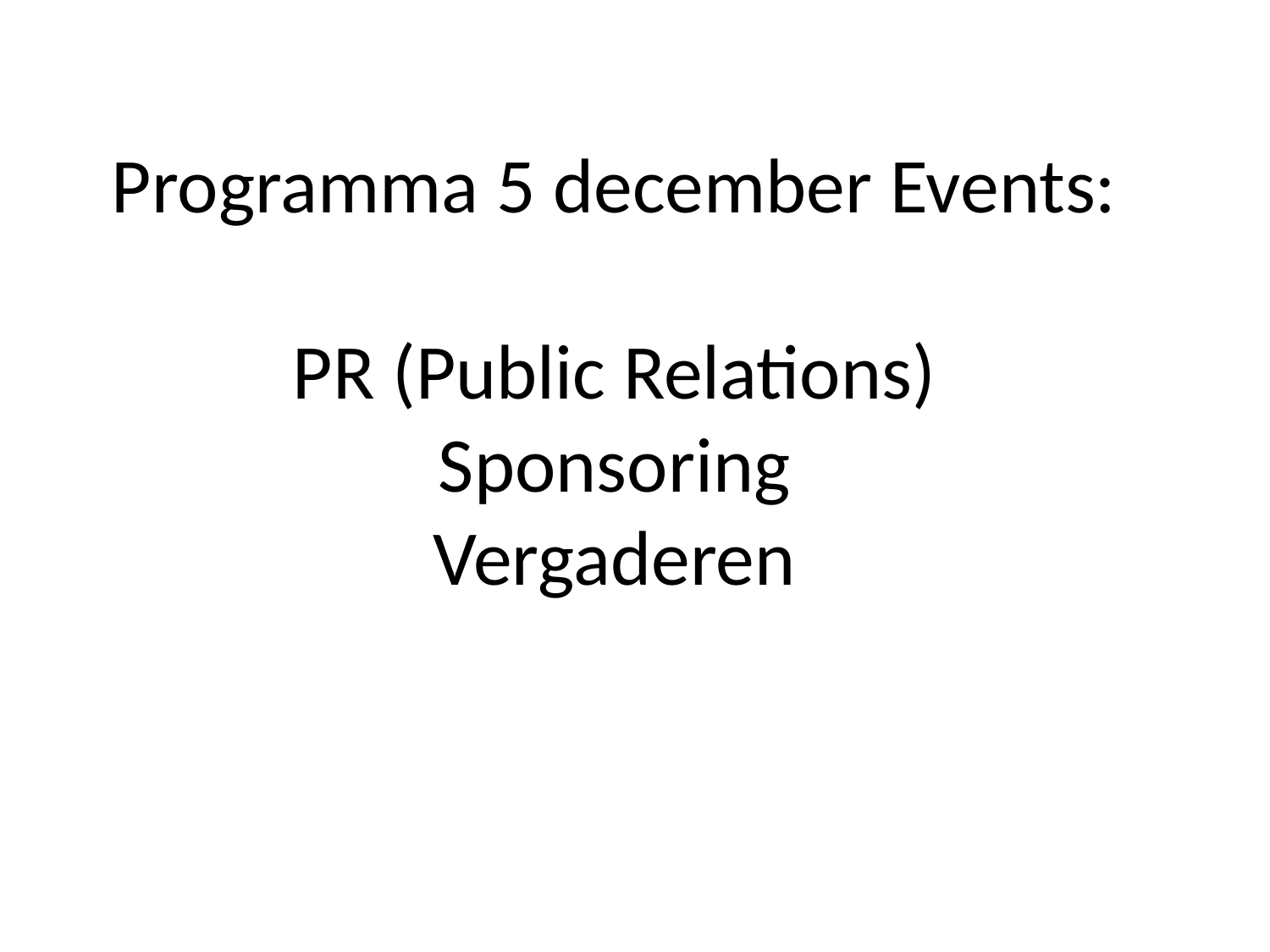

# Programma 5 december Events: PR (Public Relations) Sponsoring Vergaderen